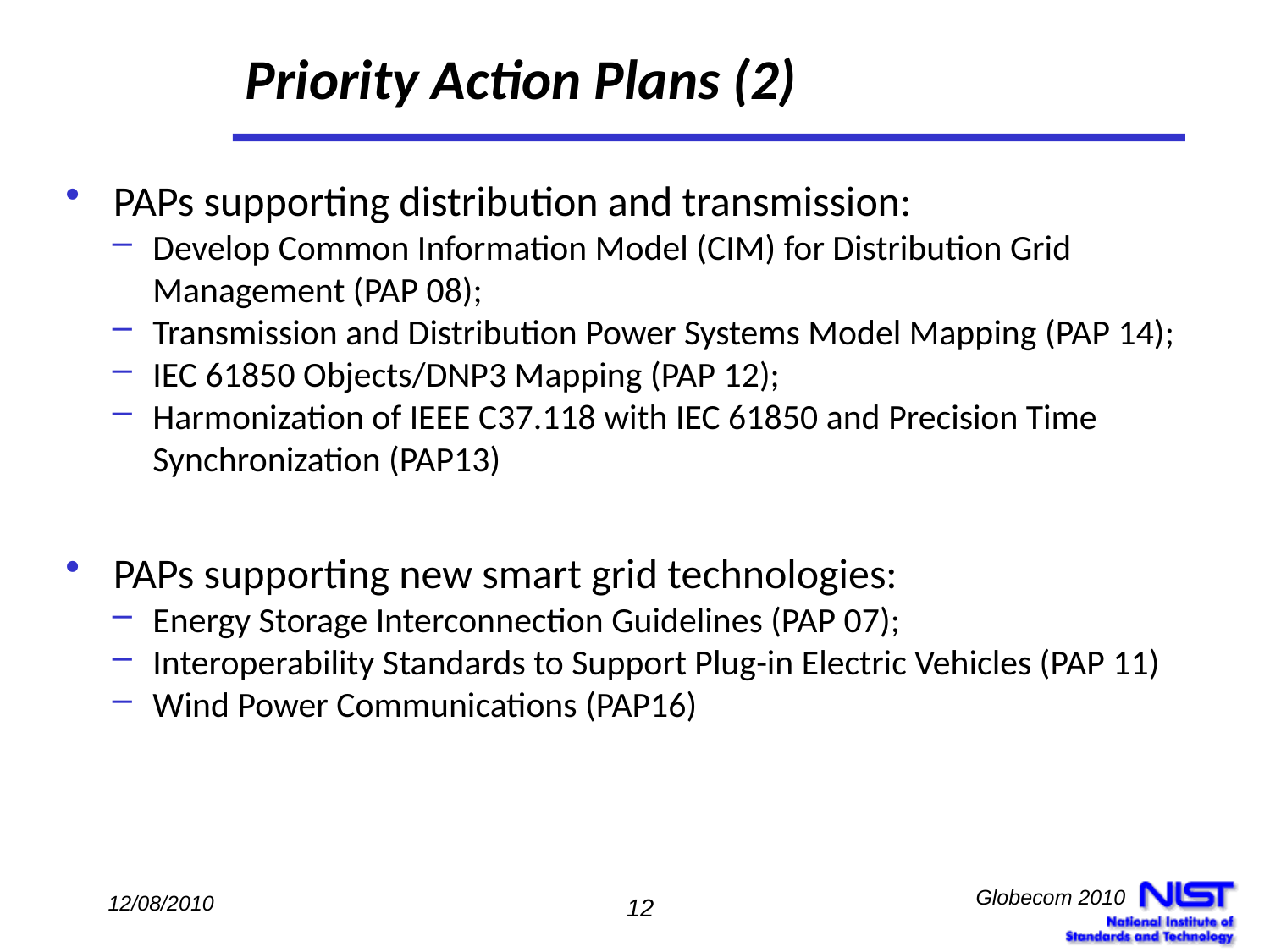

Priority Action Plans (2)

PAPs supporting distribution and transmission:
Develop Common Information Model (CIM) for Distribution Grid Management (PAP 08);
Transmission and Distribution Power Systems Model Mapping (PAP 14);
IEC 61850 Objects/DNP3 Mapping (PAP 12);
Harmonization of IEEE C37.118 with IEC 61850 and Precision Time Synchronization (PAP13)

PAPs supporting new smart grid technologies:
Energy Storage Interconnection Guidelines (PAP 07);
Interoperability Standards to Support Plug-in Electric Vehicles (PAP 11)
Wind Power Communications (PAP16)
Globecom 2010
12/08/2010
12